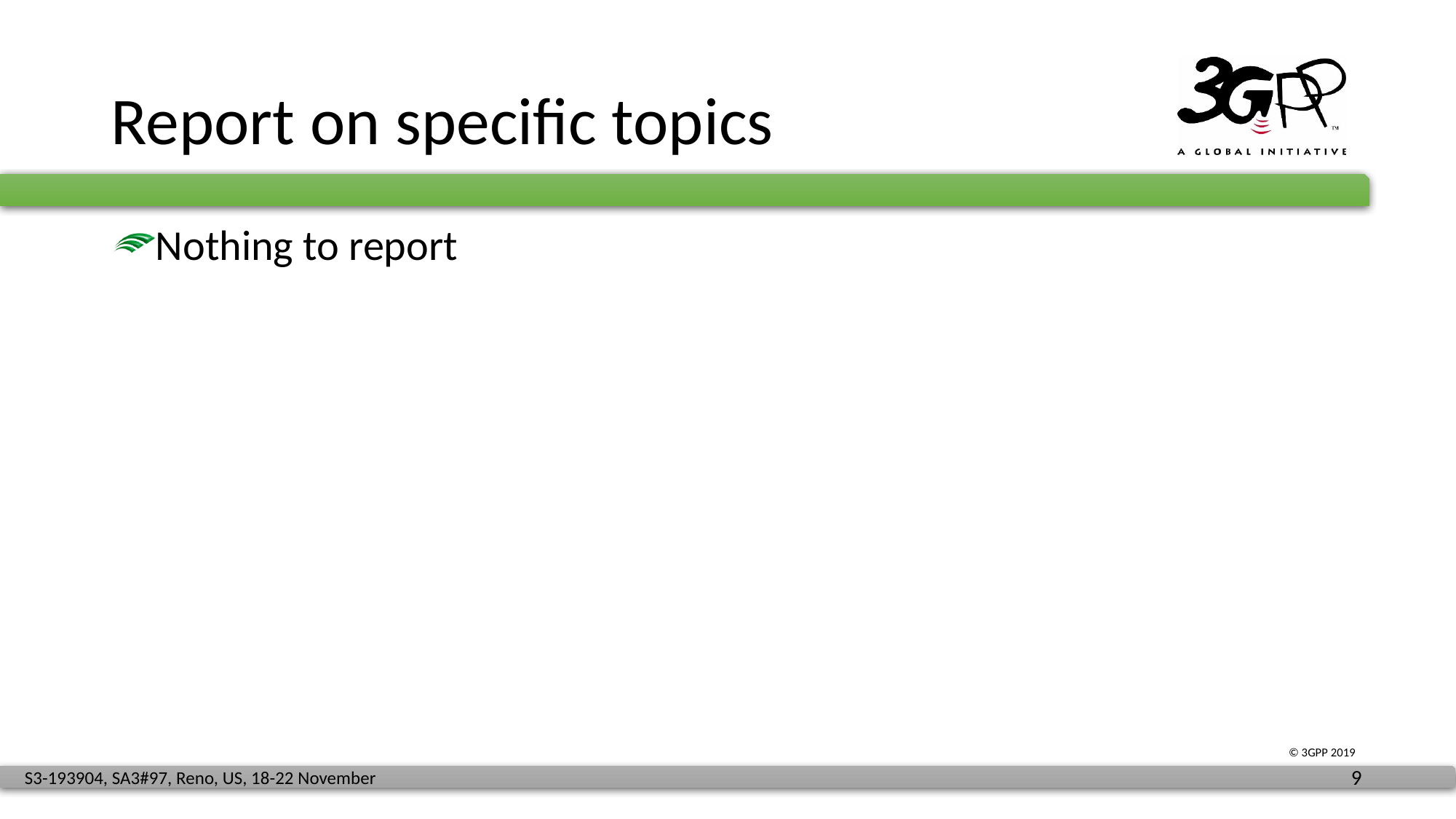

# Report on specific topics
Nothing to report